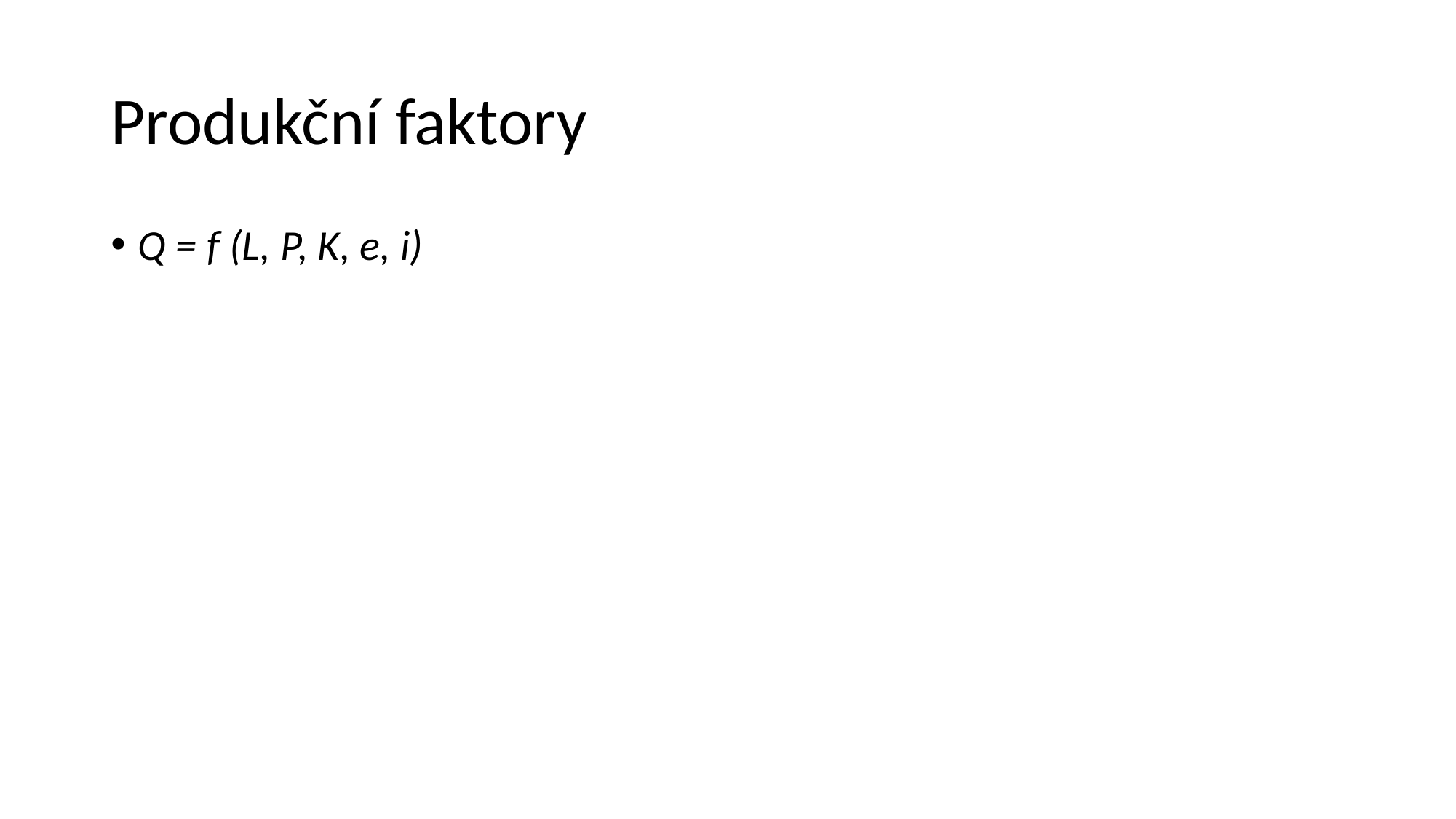

# Produkční faktory
Q = f (L, P, K, e, i)